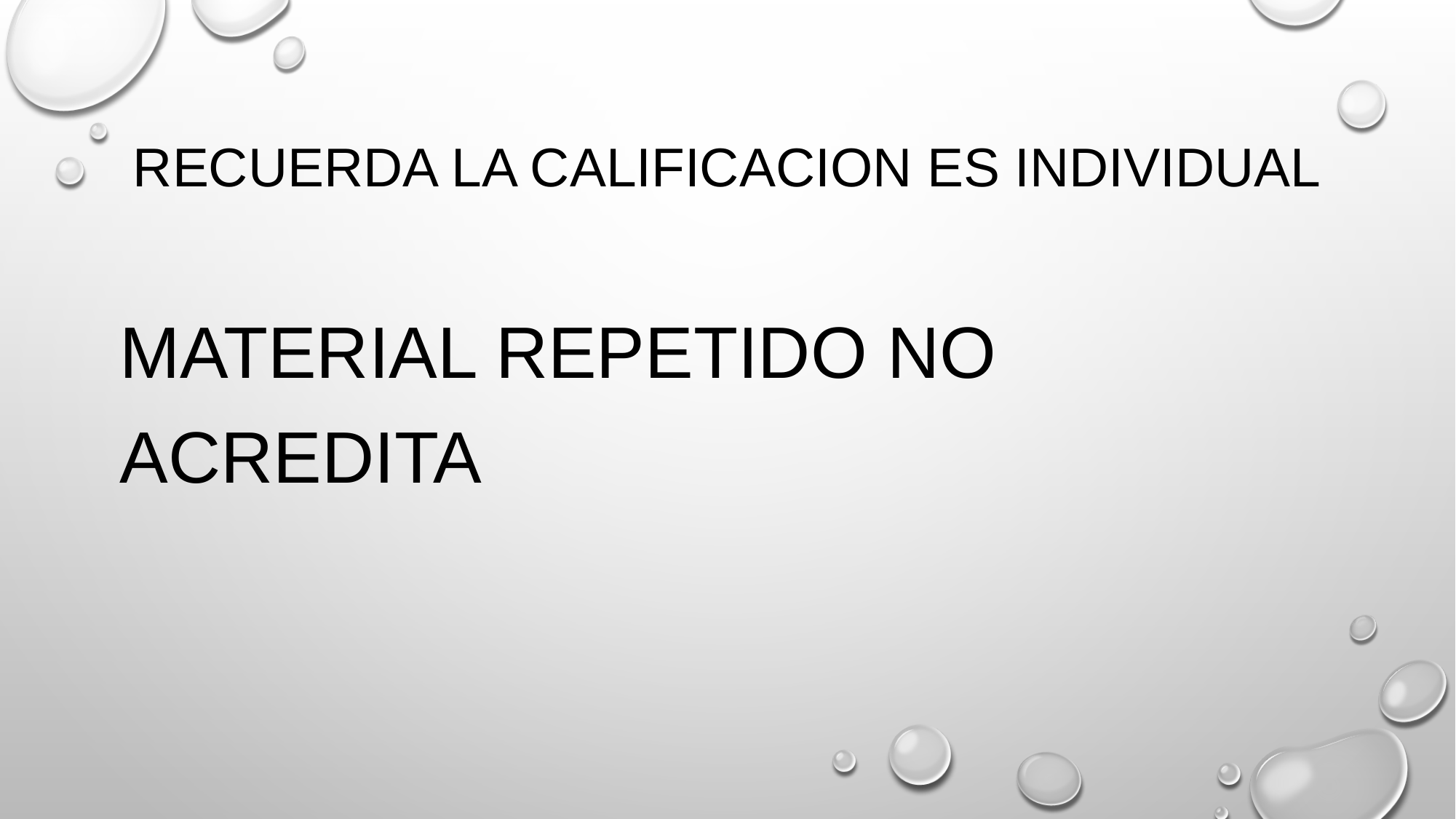

# RECUERDA LA CALIFICACION ES INDIVIDUAL
MATERIAL REPETIDO NO ACREDITA